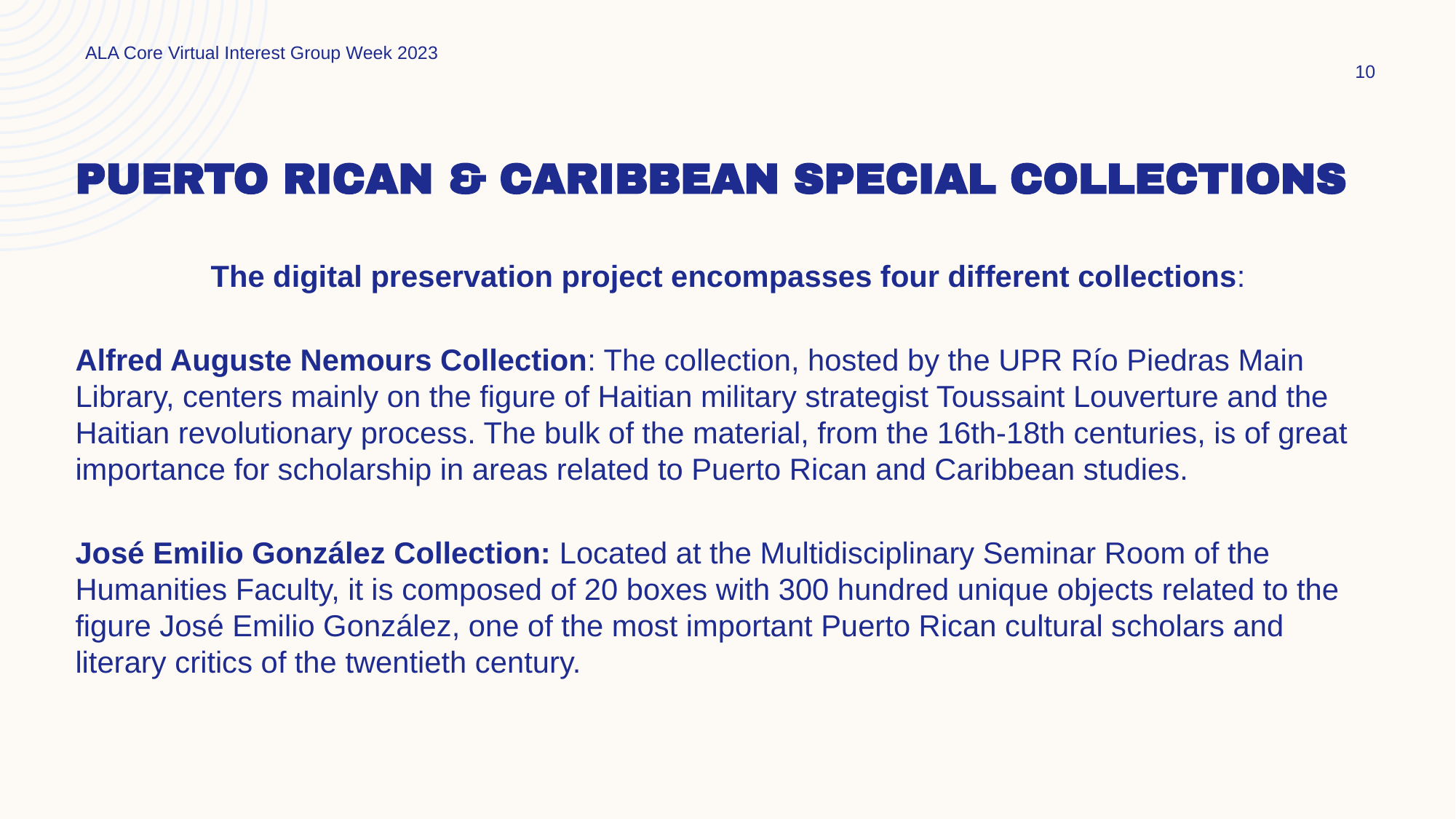

ALA Core Virtual Interest Group Week 2023

10
# Puerto rican & Caribbean special collections
The digital preservation project encompasses four different collections:

Alfred Auguste Nemours Collection: The collection, hosted by the UPR Río Piedras Main Library, centers mainly on the figure of Haitian military strategist Toussaint Louverture and the Haitian revolutionary process. The bulk of the material, from the 16th-18th centuries, is of great importance for scholarship in areas related to Puerto Rican and Caribbean studies.

José Emilio González Collection: Located at the Multidisciplinary Seminar Room of the Humanities Faculty, it is composed of 20 boxes with 300 hundred unique objects related to the figure José Emilio González, one of the most important Puerto Rican cultural scholars and literary critics of the twentieth century.